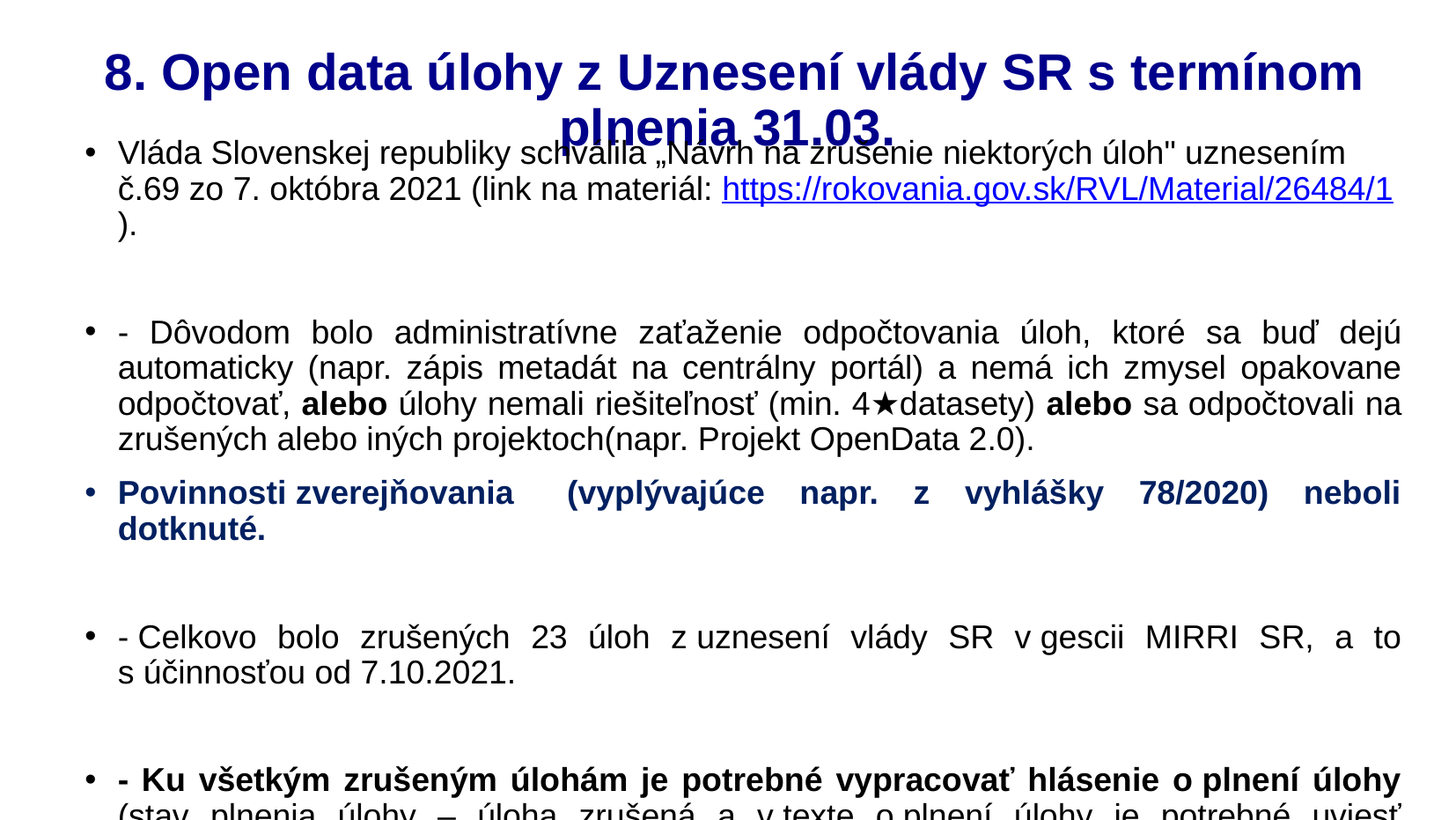

# 8. Open data úlohy z Uznesení vlády SR s termínom plnenia 31.03.

Vláda Slovenskej republiky schválila „Návrh na zrušenie niektorých úloh" uznesením č.69 zo 7. októbra 2021 (link na materiál: https://rokovania.gov.sk/RVL/Material/26484/1).

- Dôvodom bolo administratívne zaťaženie odpočtovania úloh, ktoré sa buď dejú automaticky (napr. zápis metadát na centrálny portál) a nemá ich zmysel opakovane odpočtovať, alebo úlohy nemali riešiteľnosť (min. 4★datasety) alebo sa odpočtovali na zrušených alebo iných projektoch(napr. Projekt OpenData 2.0).
Povinnosti zverejňovania   (vyplývajúce napr. z vyhlášky 78/2020) neboli dotknuté.

- Celkovo bolo zrušených 23 úloh z uznesení vlády SR v gescii MIRRI SR, a to s účinnosťou od 7.10.2021.

- Ku všetkým zrušeným úlohám je potrebné vypracovať hlásenie o plnení úlohy (stav plnenia úlohy – úloha zrušená a v texte o plnení úlohy je potrebné uviesť konkrétny bod uznesenia vlády SR č. 569/2021